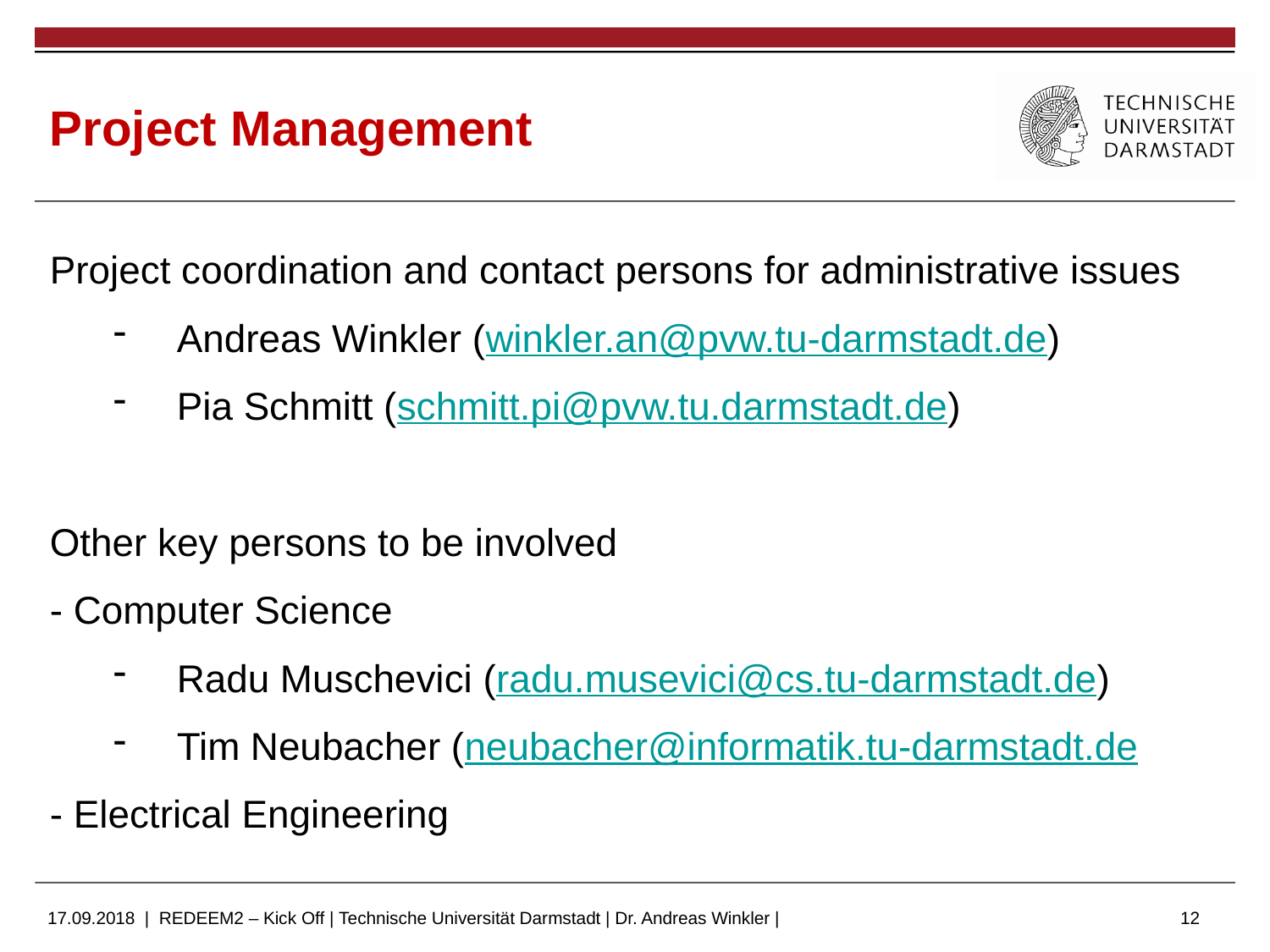

# Project Management
Project coordination and contact persons for administrative issues
Andreas Winkler (winkler.an@pvw.tu-darmstadt.de)
Pia Schmitt (schmitt.pi@pvw.tu.darmstadt.de)

Other key persons to be involved
- Computer Science
Radu Muschevici (radu.musevici@cs.tu-darmstadt.de)
Tim Neubacher (neubacher@informatik.tu-darmstadt.de
- Electrical Engineering